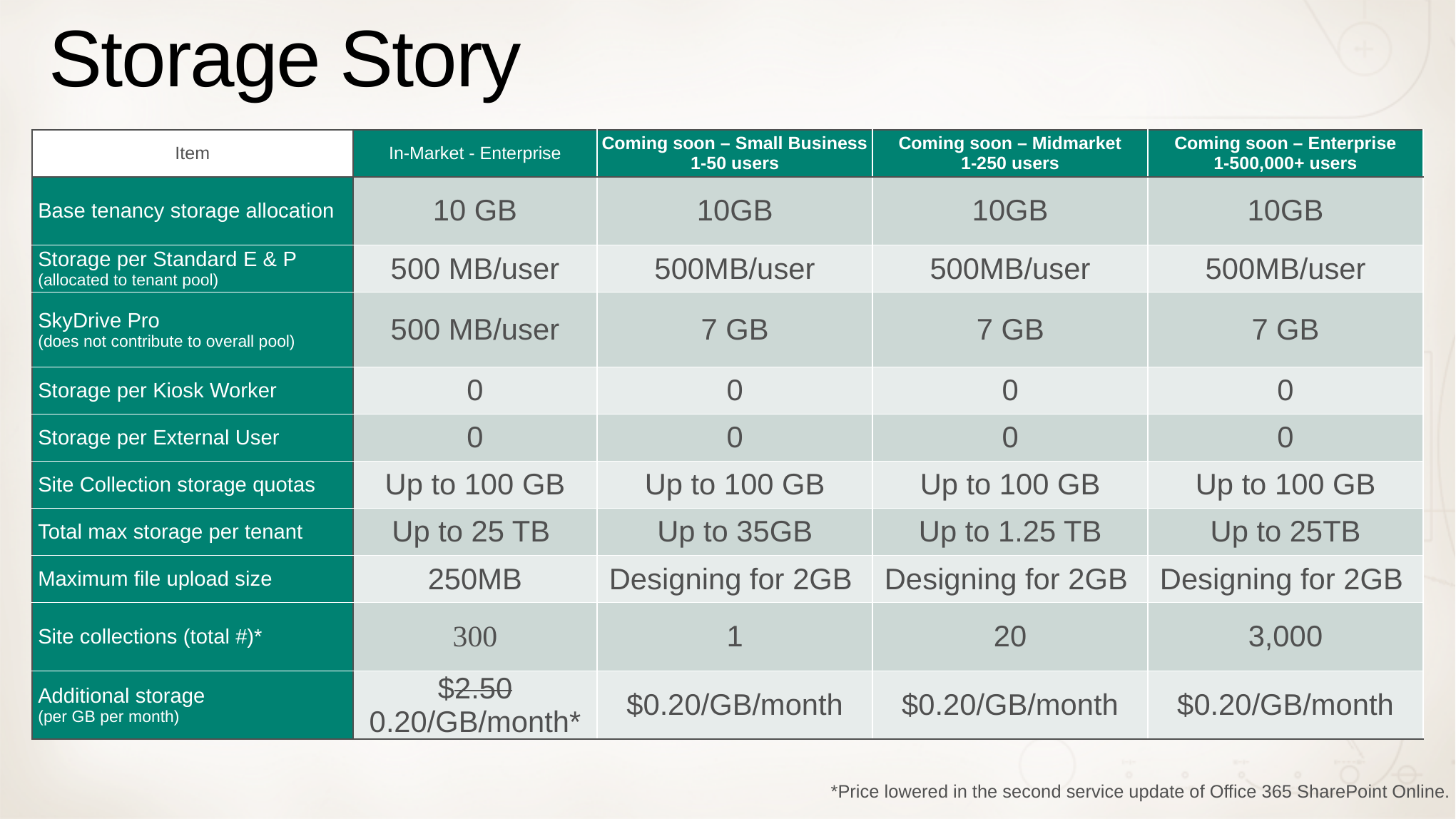

# Storage Story
| Item | In-Market - Enterprise | Coming soon – Small Business 1-50 users | Coming soon – Midmarket 1-250 users | Coming soon – Enterprise 1-500,000+ users |
| --- | --- | --- | --- | --- |
| Base tenancy storage allocation | 10 GB | 10GB | 10GB | 10GB |
| Storage per Standard E & P (allocated to tenant pool) | 500 MB/user | 500MB/user | 500MB/user | 500MB/user |
| SkyDrive Pro (does not contribute to overall pool) | 500 MB/user | 7 GB | 7 GB | 7 GB |
| Storage per Kiosk Worker | 0 | 0 | 0 | 0 |
| Storage per External User | 0 | 0 | 0 | 0 |
| Site Collection storage quotas | Up to 100 GB | Up to 100 GB | Up to 100 GB | Up to 100 GB |
| Total max storage per tenant | Up to 25 TB | Up to 35GB | Up to 1.25 TB | Up to 25TB |
| Maximum file upload size | 250MB | Designing for 2GB | Designing for 2GB | Designing for 2GB |
| Site collections (total #)\* | 300 | 1 | 20 | 3,000 |
| Additional storage (per GB per month) | $2.50 0.20/GB/month\* | $0.20/GB/month | $0.20/GB/month | $0.20/GB/month |
*Price lowered in the second service update of Office 365 SharePoint Online.